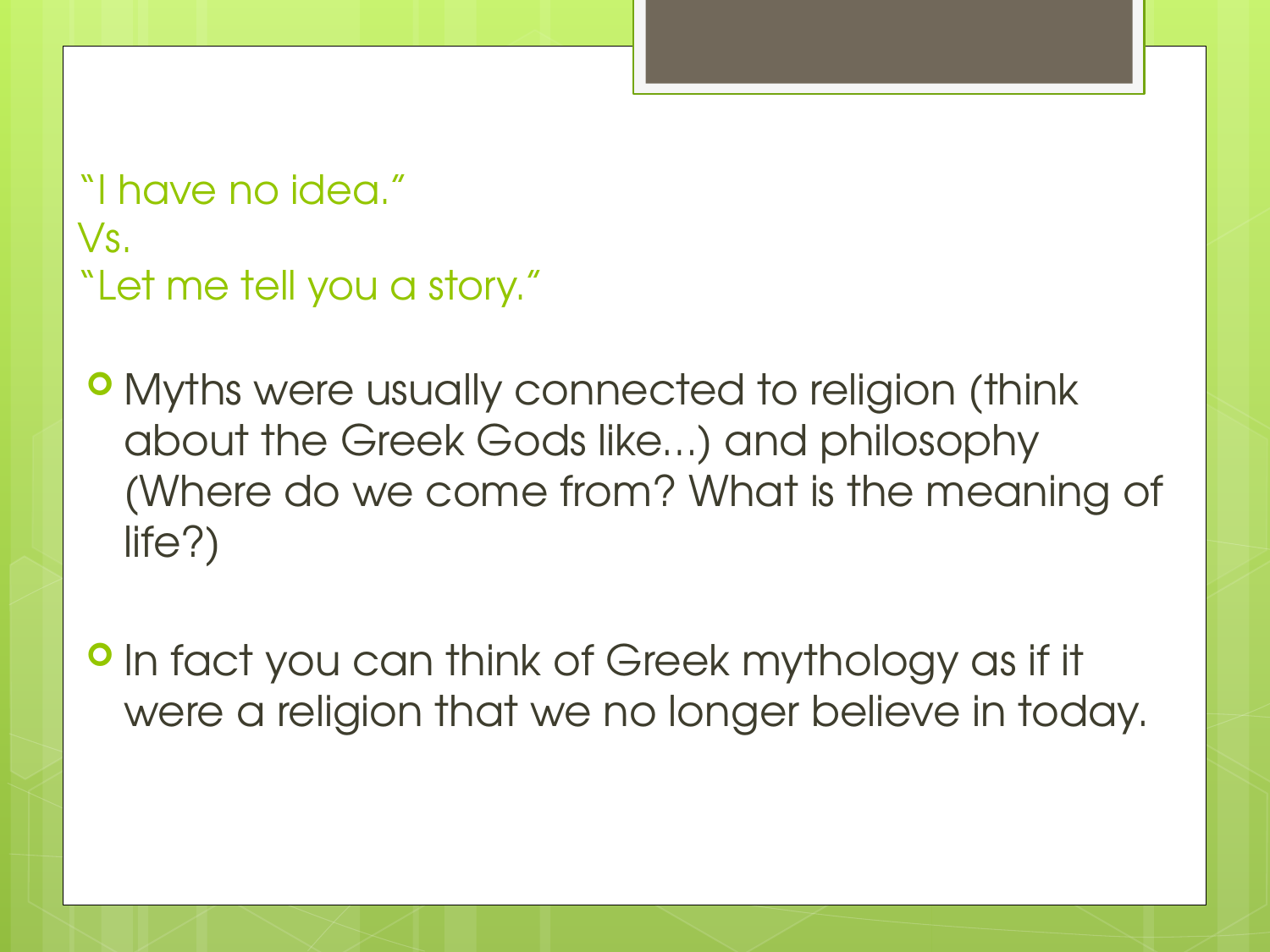

# “I have no idea.” Vs. “Let me tell you a story.”
Myths were usually connected to religion (think about the Greek Gods like…) and philosophy (Where do we come from? What is the meaning of life?)

In fact you can think of Greek mythology as if it were a religion that we no longer believe in today.